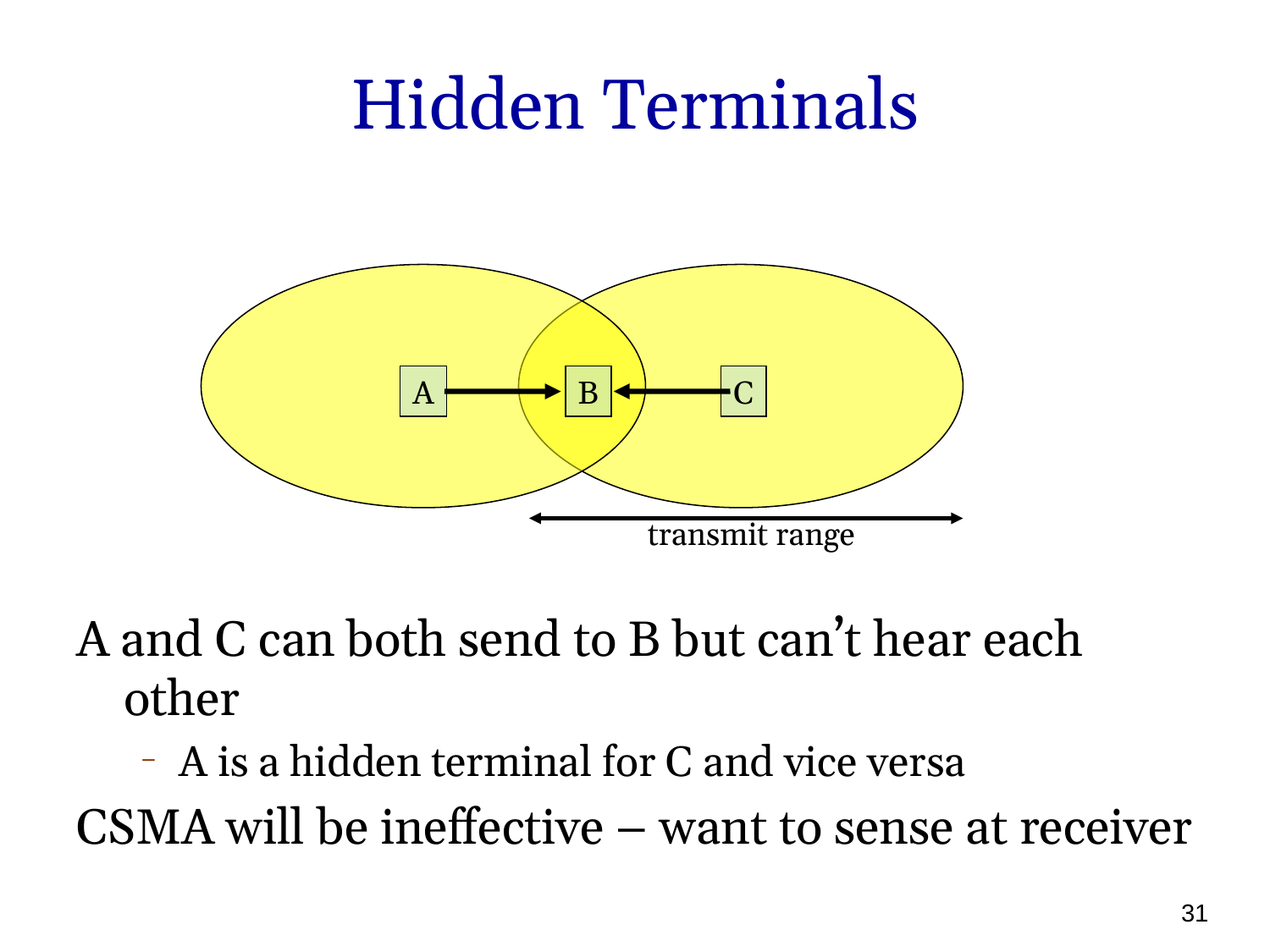

# Hidden Terminals

A and C can both send to B but can’t hear each other
A is a hidden terminal for C and vice versa
CSMA will be ineffective – want to sense at receiver

A
B
C

transmit range

 31